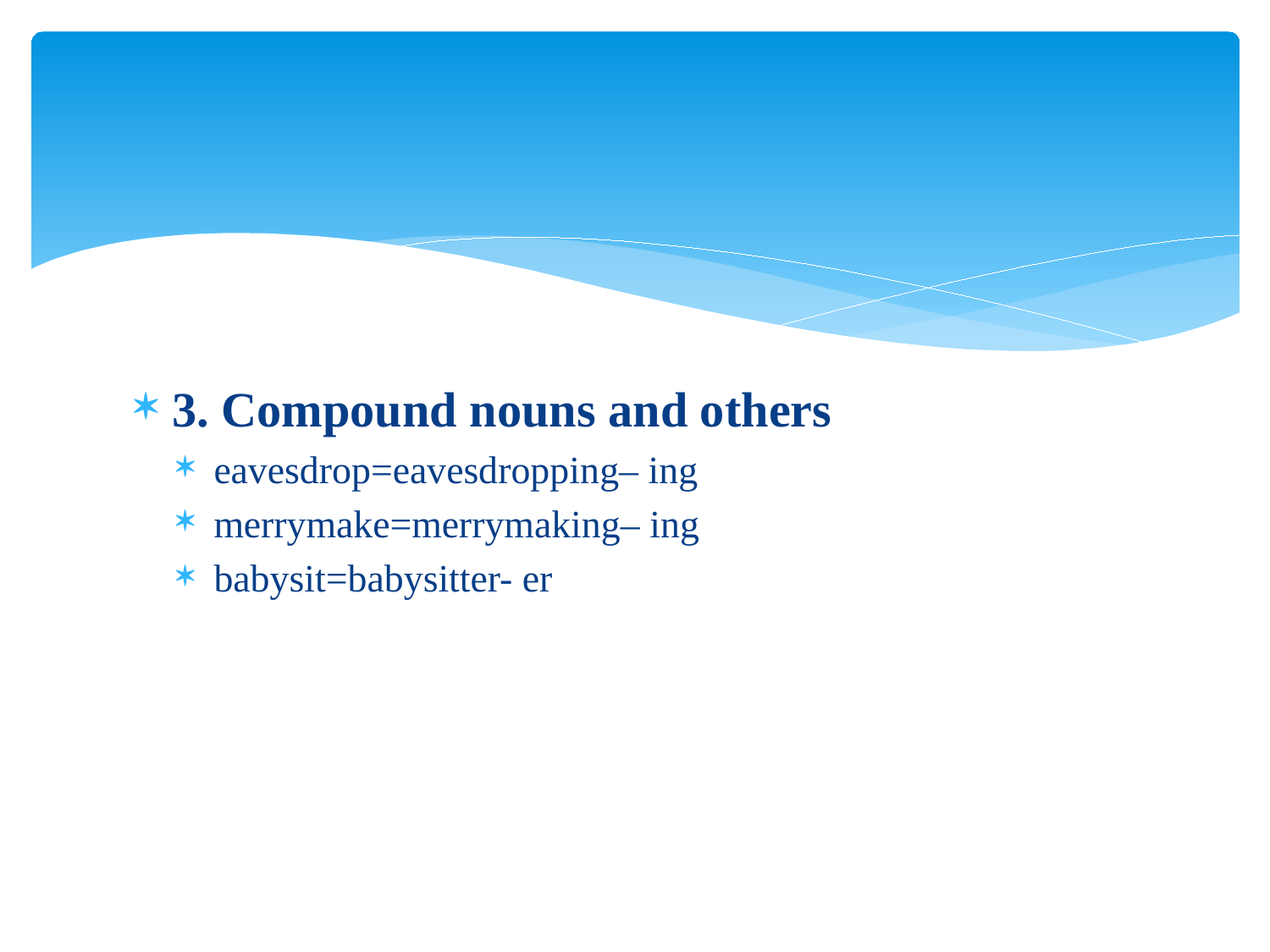

#
3. Compound nouns and others
eavesdrop=eavesdropping– ing
merrymake=merrymaking– ing
babysit=babysitter- er